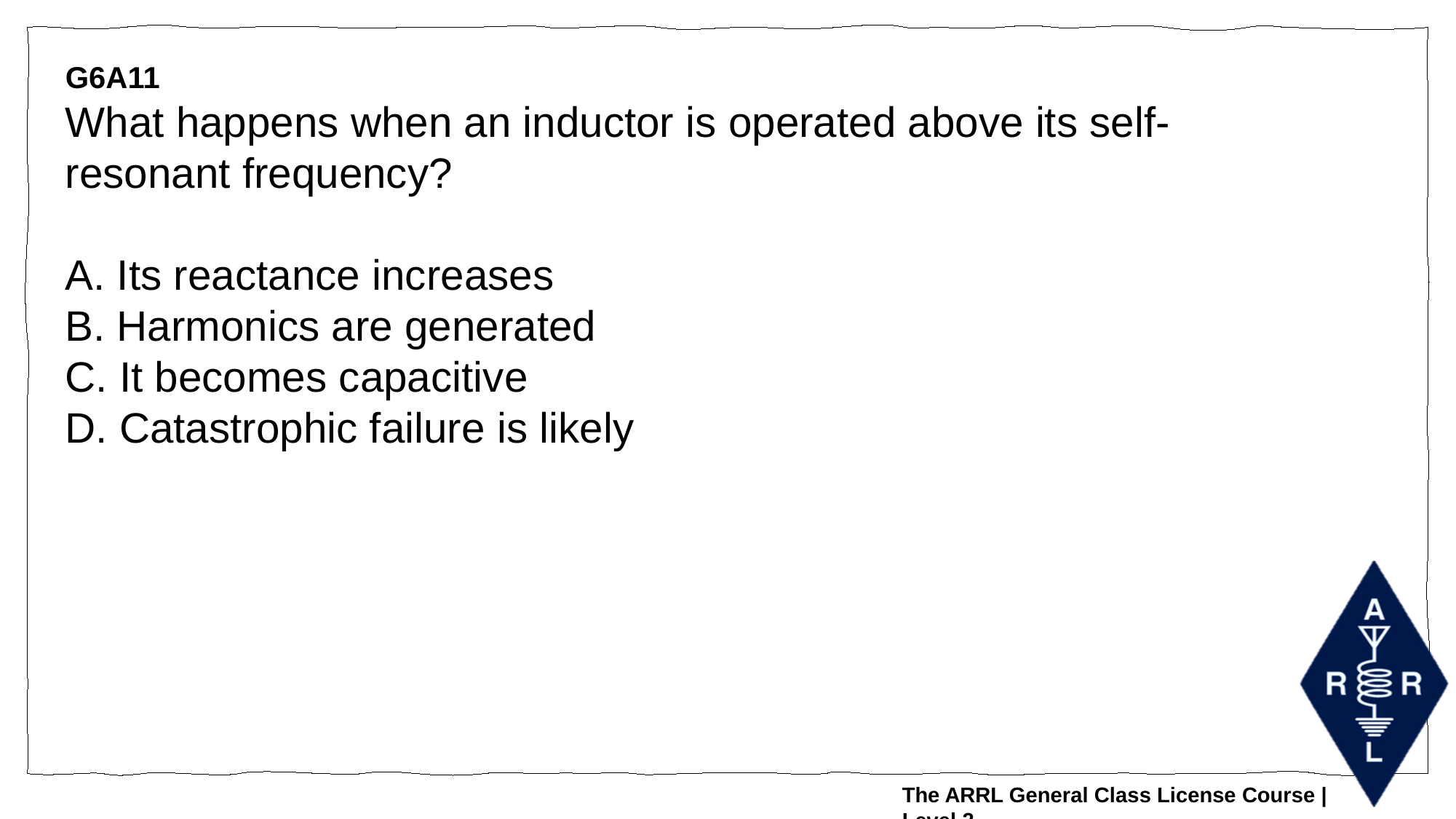

G6A11
What happens when an inductor is operated above its self-resonant frequency?

A. Its reactance increases
B. Harmonics are generated
C. It becomes capacitive
D. Catastrophic failure is likely